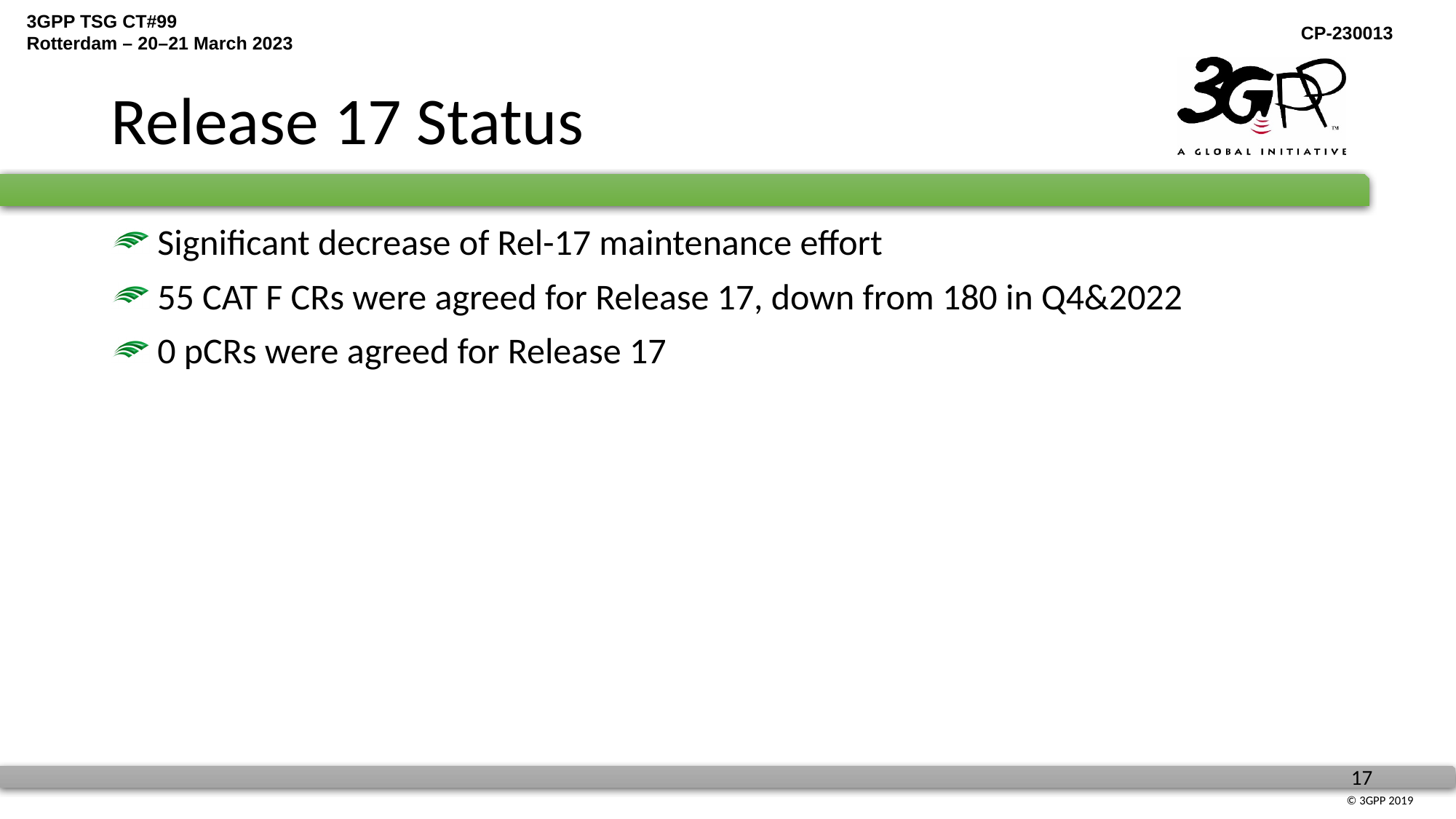

# Release 17 Status
 Significant decrease of Rel-17 maintenance effort
 55 CAT F CRs were agreed for Release 17, down from 180 in Q4&2022
 0 pCRs were agreed for Release 17